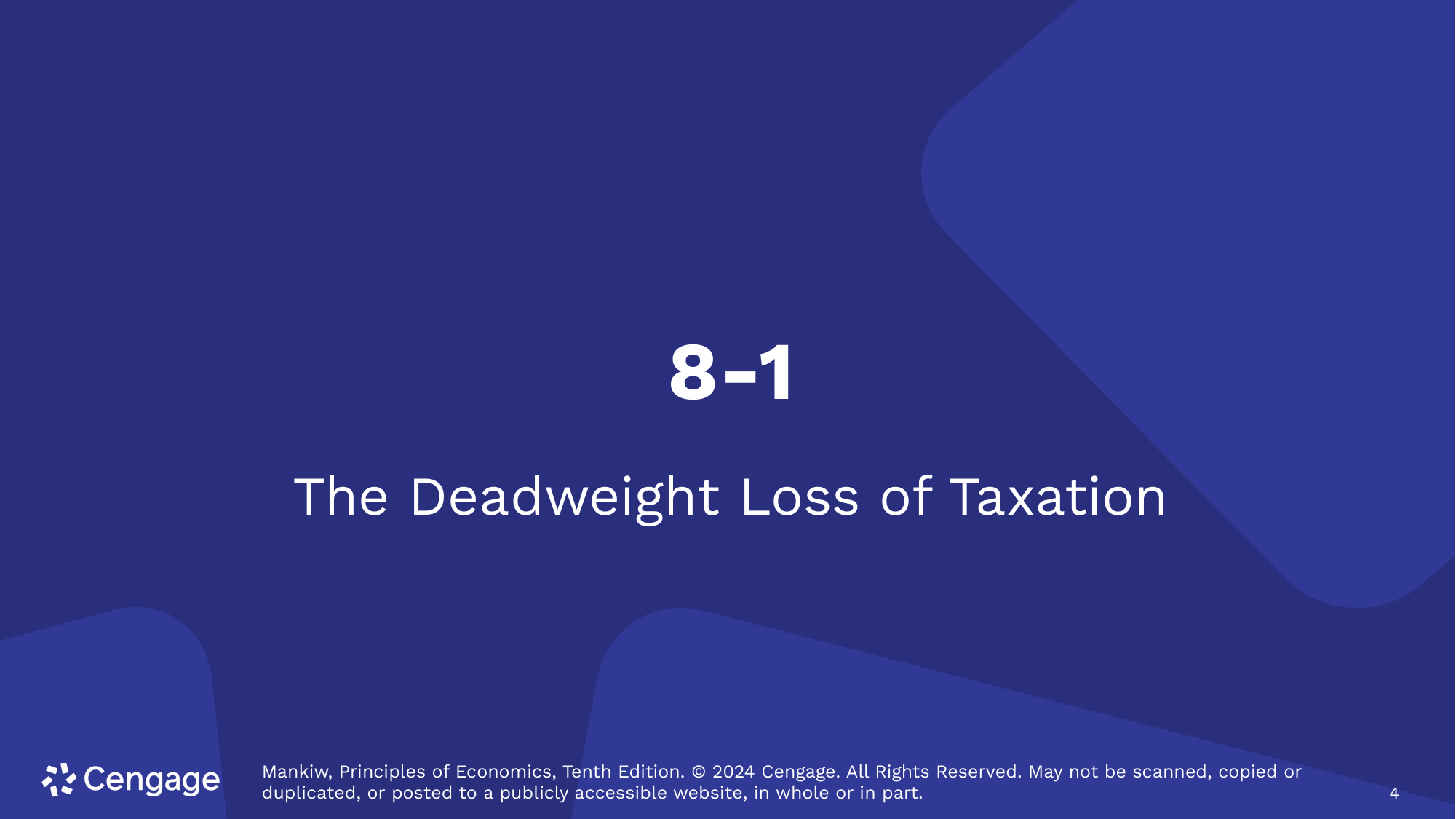

# 8-1
The Deadweight Loss of Taxation